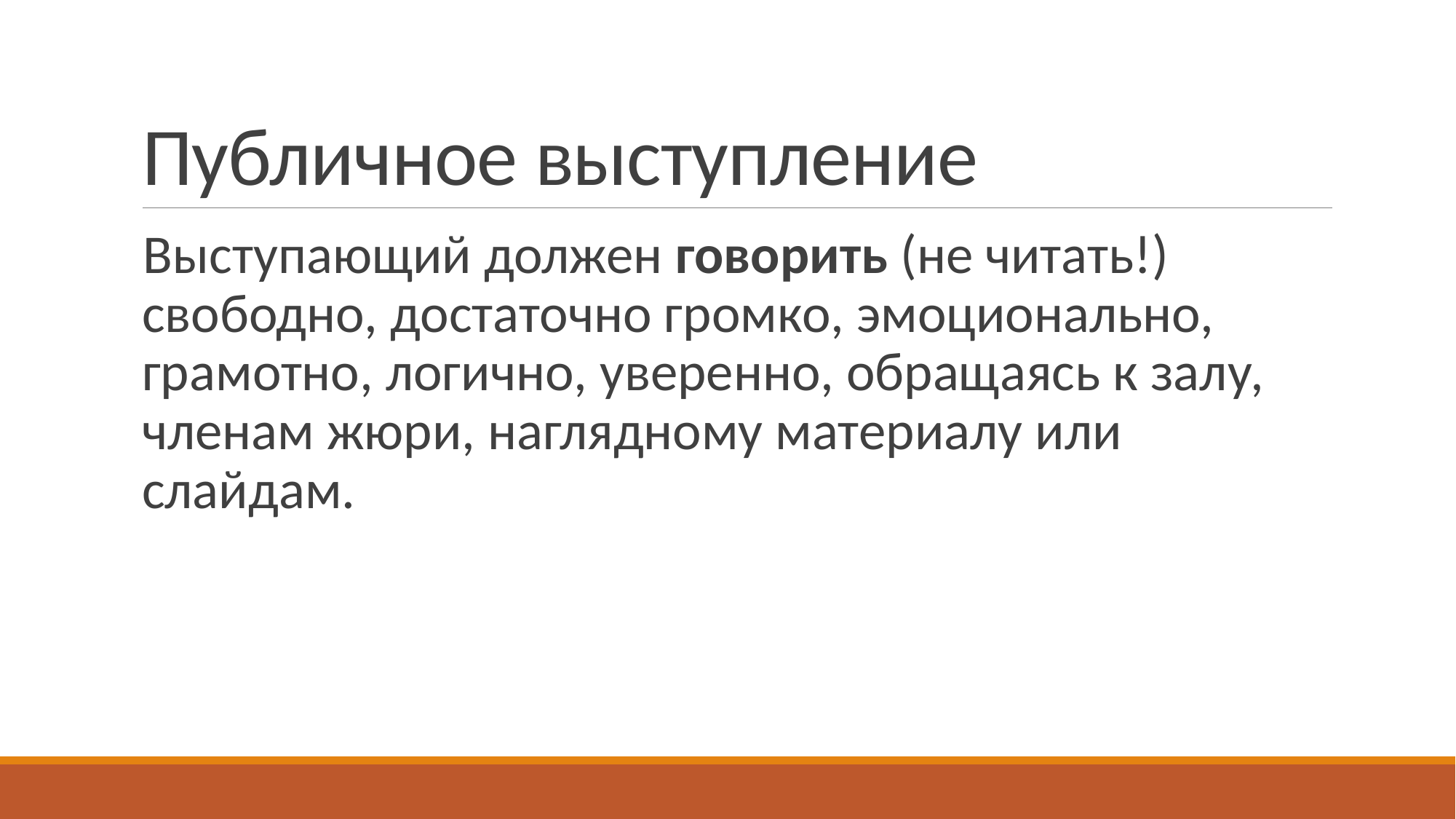

# Публичное выступление
Выступающий должен говорить (не читать!) свободно, достаточно громко, эмоционально, грамотно, логично, уверенно, обращаясь к залу, членам жюри, наглядному материалу или слайдам.